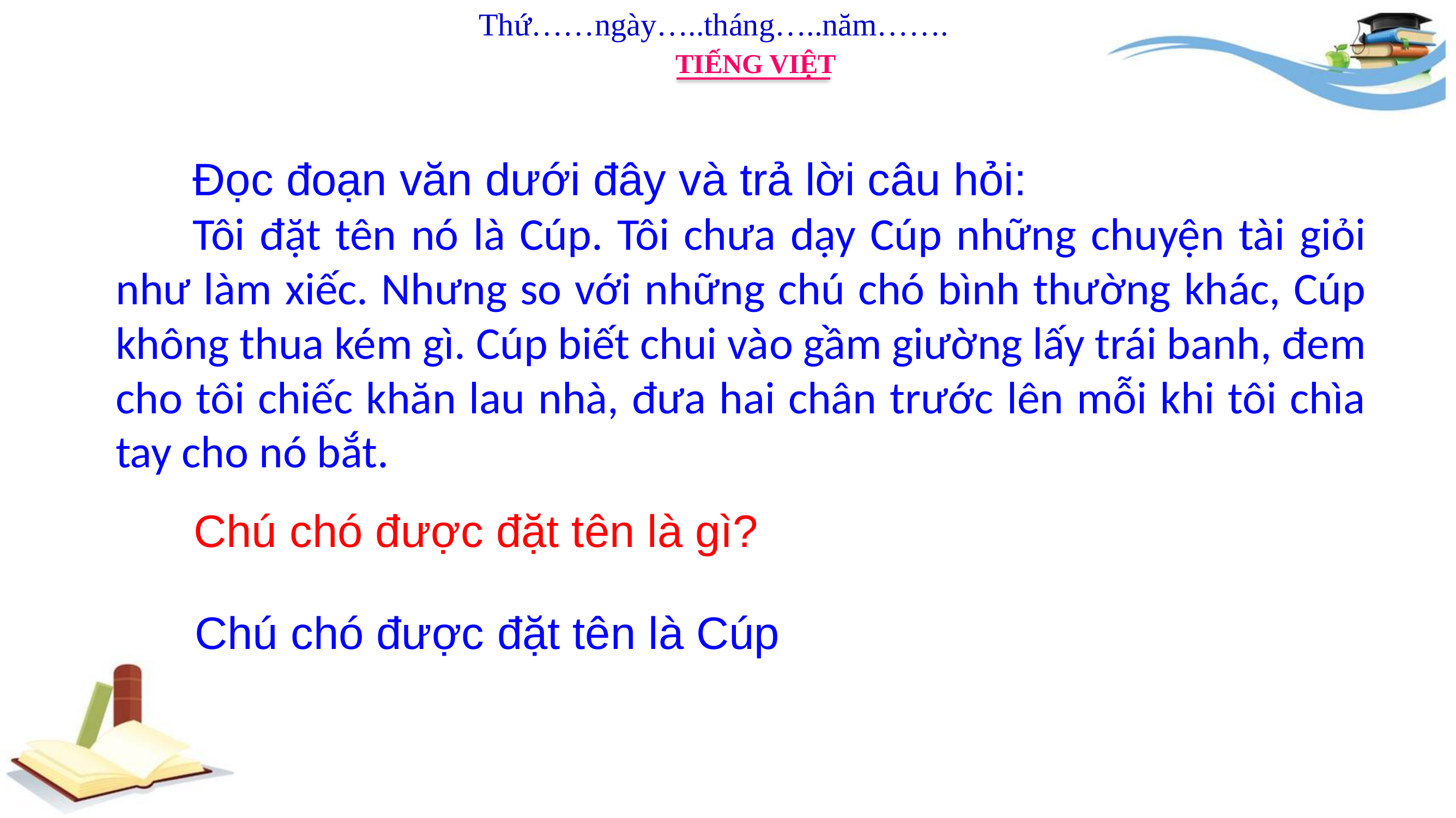

Thứ……ngày…..tháng…..năm…….
TIẾNG VIỆT
Đọc đoạn văn dưới đây và trả lời câu hỏi:
Tôi đặt tên nó là Cúp. Tôi chưa dạy Cúp những chuyện tài giỏi như làm xiếc. Nhưng so với những chú chó bình thường khác, Cúp không thua kém gì. Cúp biết chui vào gầm giường lấy trái banh, đem cho tôi chiếc khăn lau nhà, đưa hai chân trước lên mỗi khi tôi chìa tay cho nó bắt.
Chú chó được đặt tên là gì?
Chú chó được đặt tên là Cúp